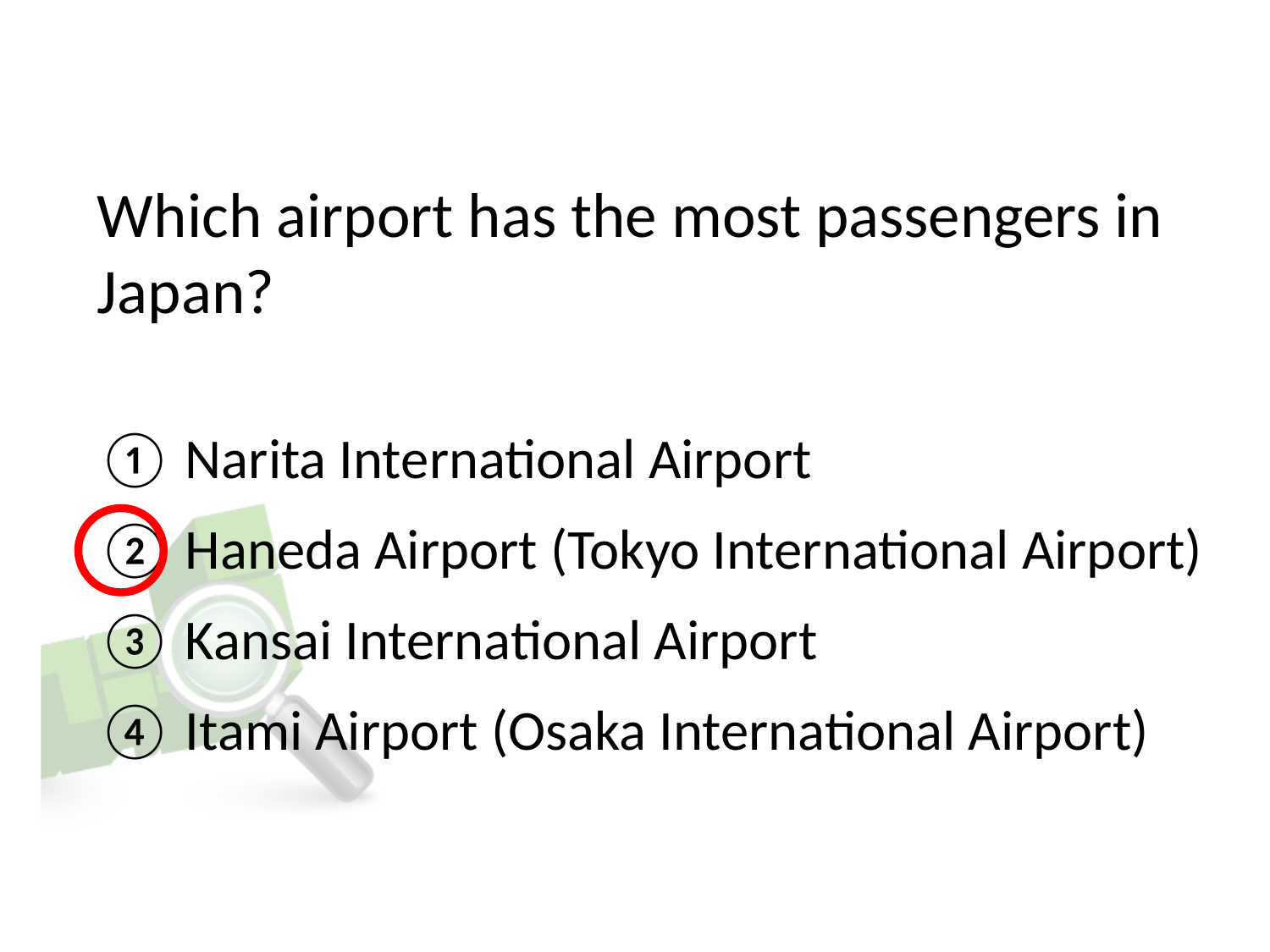

# Which airport has the most passengers in Japan?
① Narita International Airport
② Haneda Airport (Tokyo International Airport)
③ Kansai International Airport
④ Itami Airport (Osaka International Airport)